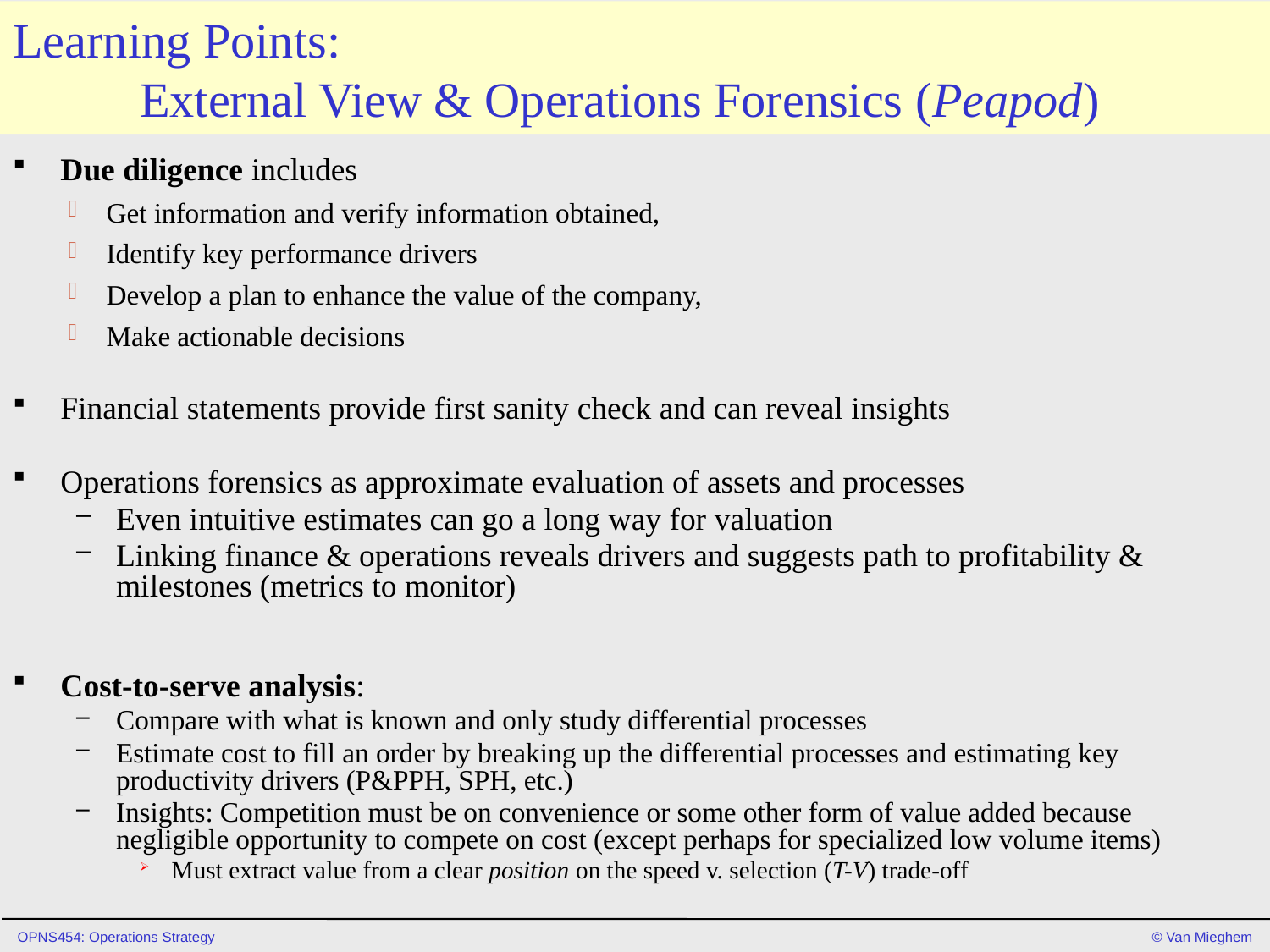

# Learning Points: External View & Operations Forensics (Peapod)
Due diligence includes
Get information and verify information obtained,
Identify key performance drivers
Develop a plan to enhance the value of the company,
Make actionable decisions

Financial statements provide first sanity check and can reveal insights

Operations forensics as approximate evaluation of assets and processes
Even intuitive estimates can go a long way for valuation
Linking finance & operations reveals drivers and suggests path to profitability & milestones (metrics to monitor)

Cost-to-serve analysis:
Compare with what is known and only study differential processes
Estimate cost to fill an order by breaking up the differential processes and estimating key productivity drivers (P&PPH, SPH, etc.)
Insights: Competition must be on convenience or some other form of value added because negligible opportunity to compete on cost (except perhaps for specialized low volume items)
Must extract value from a clear position on the speed v. selection (T-V) trade-off